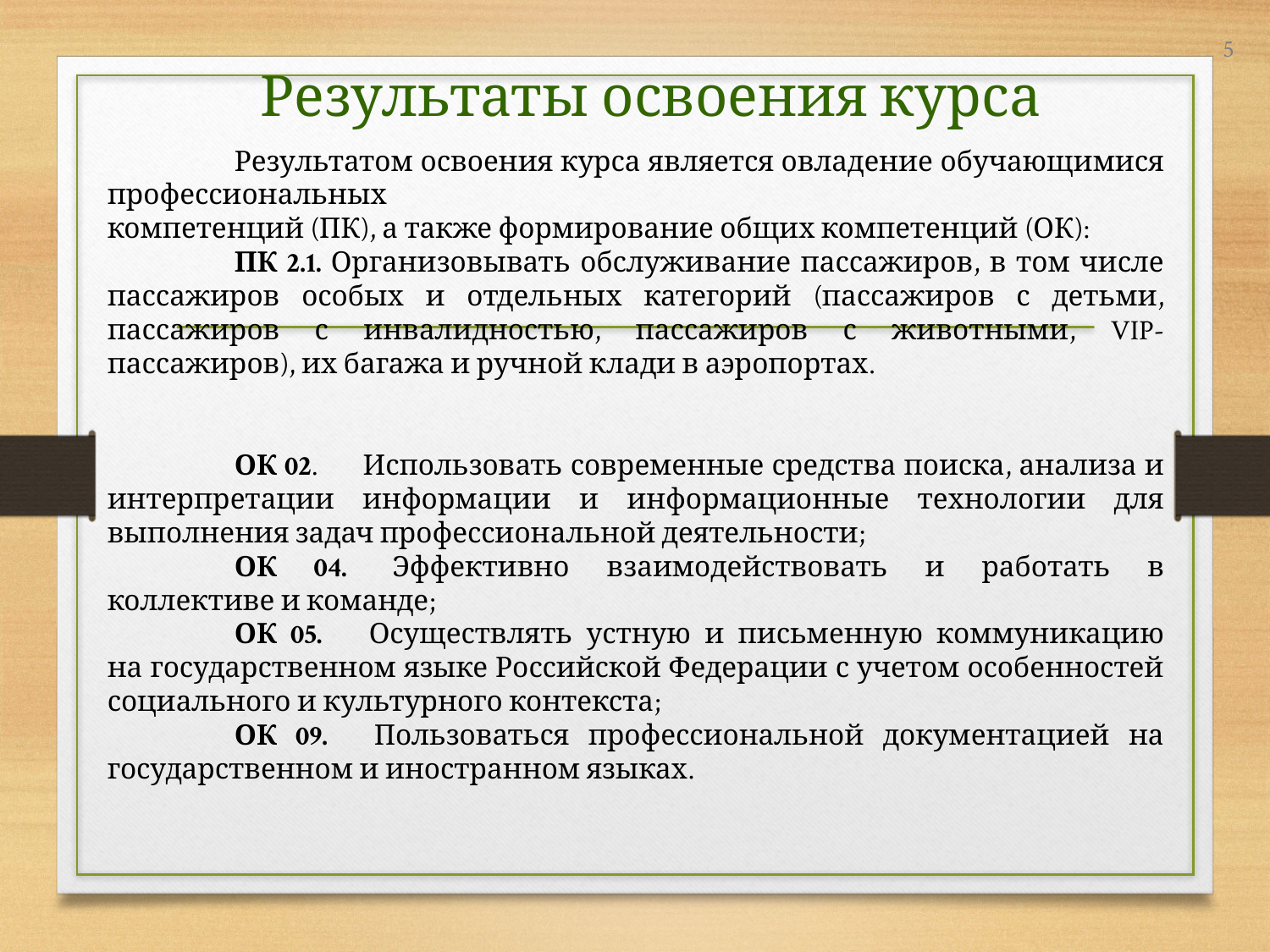

5
# Результаты освоения курса
	Результатом освоения курса является овладение обучающимися профессиональных
компетенций (ПК), а также формирование общих компетенций (ОК):
	ПК 2.1. Организовывать обслуживание пассажиров, в том числе пассажиров особых и отдельных категорий (пассажиров с детьми, пассажиров с инвалидностью, пассажиров с животными, VIP-пассажиров), их багажа и ручной клади в аэропортах.

	ОК 02.	Использовать современные средства поиска, анализа и интерпретации информации и информационные технологии для выполнения задач профессиональной деятельности;
	ОК 04.	Эффективно взаимодействовать и работать в коллективе и команде;
	ОК 05.	Осуществлять устную и письменную коммуникацию на государственном языке Российской Федерации с учетом особенностей социального и культурного контекста;
	ОК 09.	Пользоваться профессиональной документацией на государственном и иностранном языках.